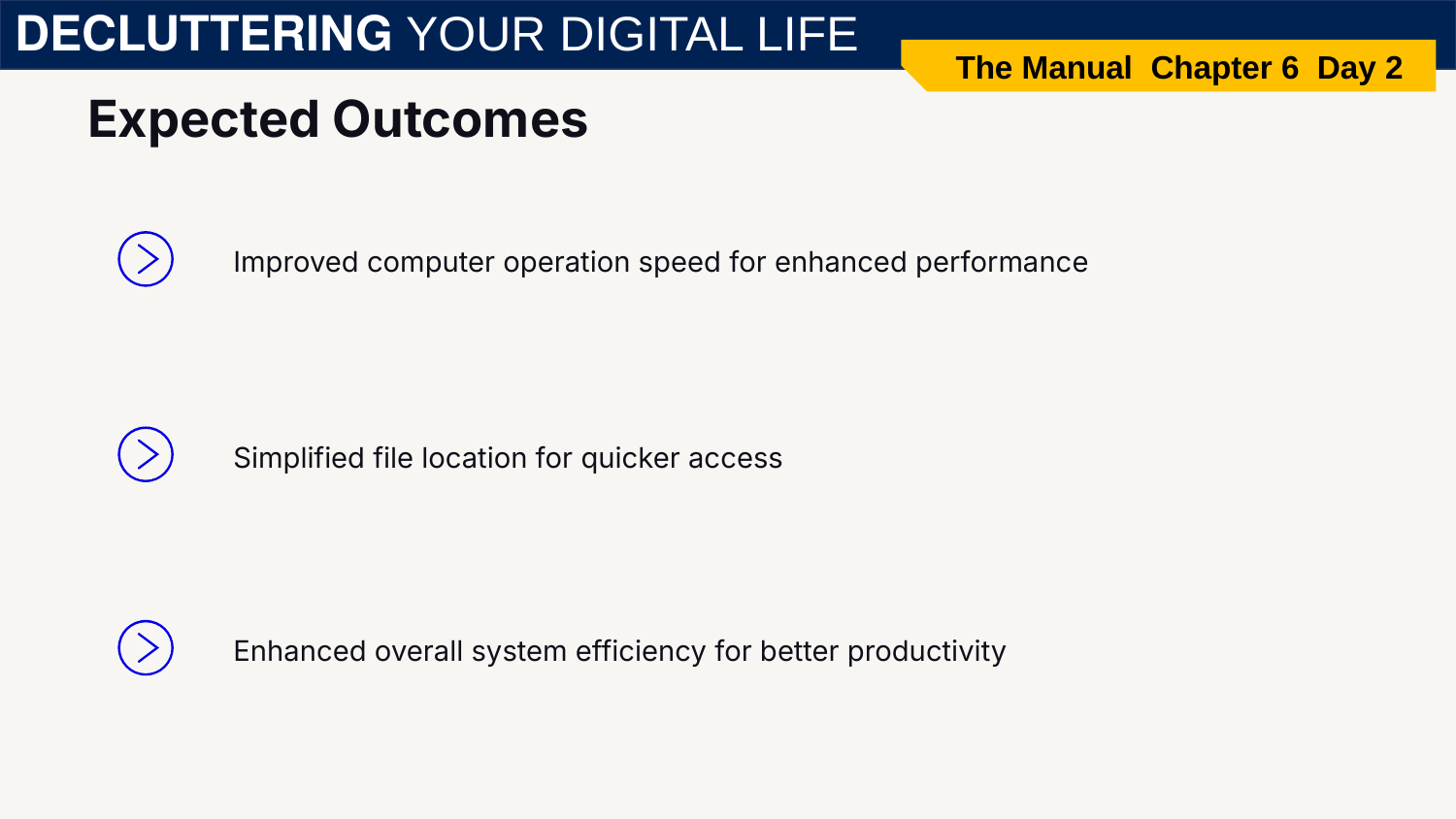

DECLUTTERING YOUR DIGITAL LIFE
The Manual  Chapter 6  Day 2

# Expected Outcomes
Improved computer operation speed for enhanced performance

Simplified file location for quicker access

Enhanced overall system efficiency for better productivity